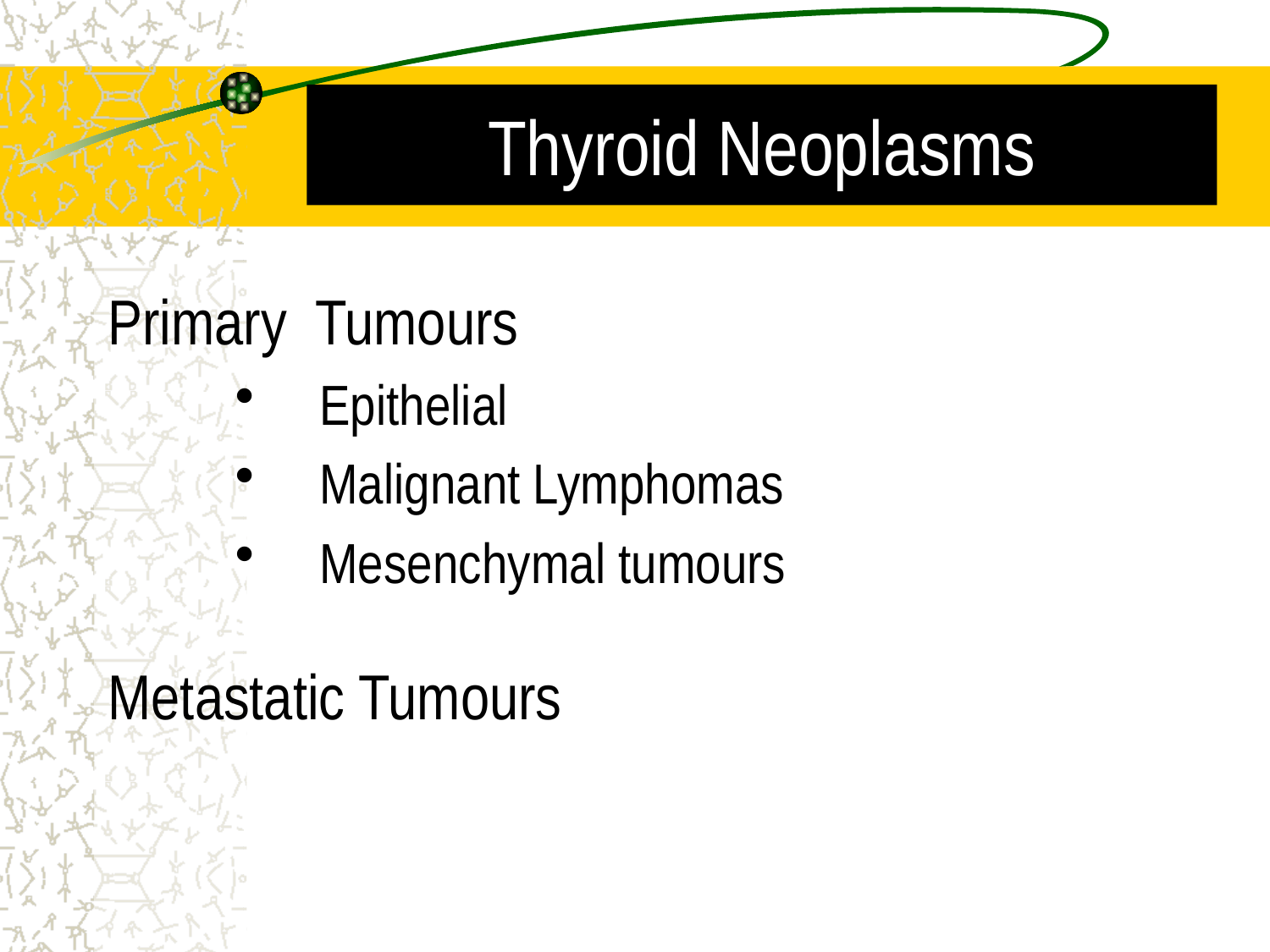

# Thyroid Neoplasms
Primary  Tumours
Epithelial
Malignant Lymphomas
Mesenchymal tumours

Metastatic Tumours